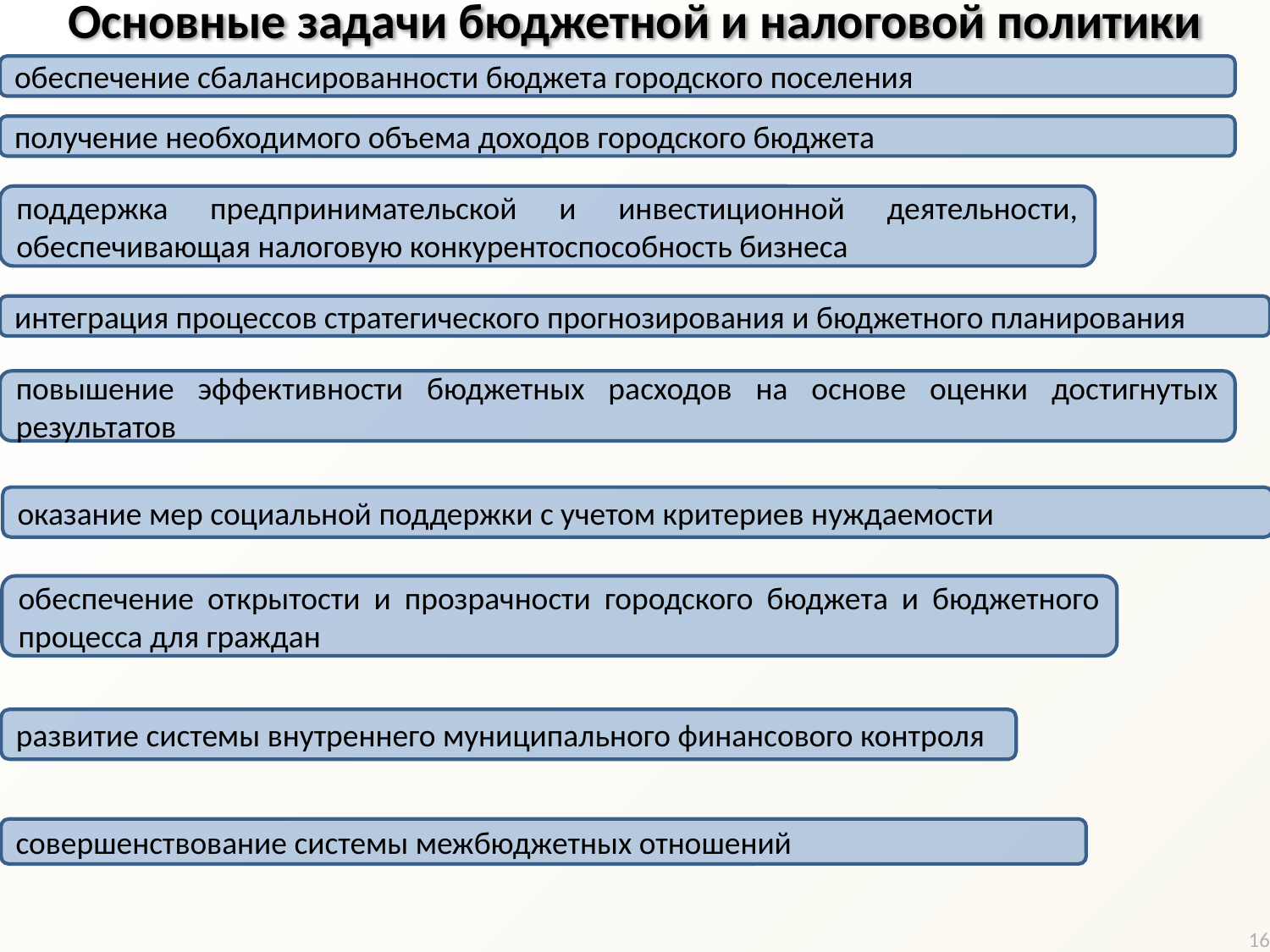

Основные задачи бюджетной и налоговой политики
обеспечение сбалансированности бюджета городского поселения
получение необходимого объема доходов городского бюджета
поддержка предпринимательской и инвестиционной деятельности, обеспечивающая налоговую конкурентоспособность бизнеса
интеграция процессов стратегического прогнозирования и бюджетного планирования
повышение эффективности бюджетных расходов на основе оценки достигнутых результатов
оказание мер социальной поддержки с учетом критериев нуждаемости
обеспечение открытости и прозрачности городского бюджета и бюджетного процесса для граждан
развитие системы внутреннего муниципального финансового контроля
совершенствование системы межбюджетных отношений
16